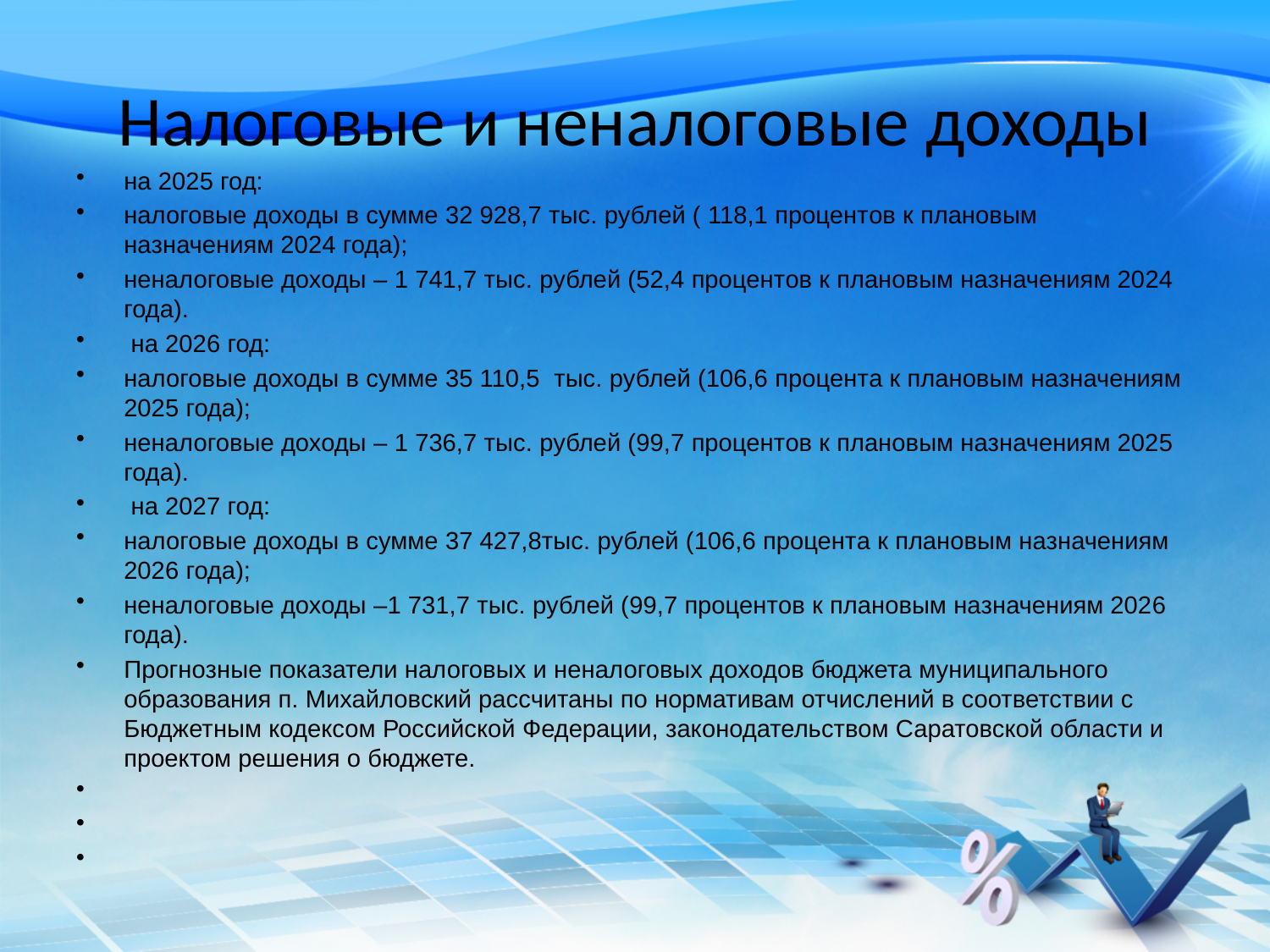

# Налоговые и неналоговые доходы
на 2025 год:
налоговые доходы в сумме 32 928,7 тыс. рублей ( 118,1 процентов к плановым назначениям 2024 года);
неналоговые доходы – 1 741,7 тыс. рублей (52,4 процентов к плановым назначениям 2024 года).
 на 2026 год:
налоговые доходы в сумме 35 110,5  тыс. рублей (106,6 процента к плановым назначениям 2025 года);
неналоговые доходы – 1 736,7 тыс. рублей (99,7 процентов к плановым назначениям 2025 года).
 на 2027 год:
налоговые доходы в сумме 37 427,8тыс. рублей (106,6 процента к плановым назначениям 2026 года);
неналоговые доходы –1 731,7 тыс. рублей (99,7 процентов к плановым назначениям 2026 года).
Прогнозные показатели налоговых и неналоговых доходов бюджета муниципального образования п. Михайловский рассчитаны по нормативам отчислений в соответствии с Бюджетным кодексом Российской Федерации, законодательством Саратовской области и проектом решения о бюджете.